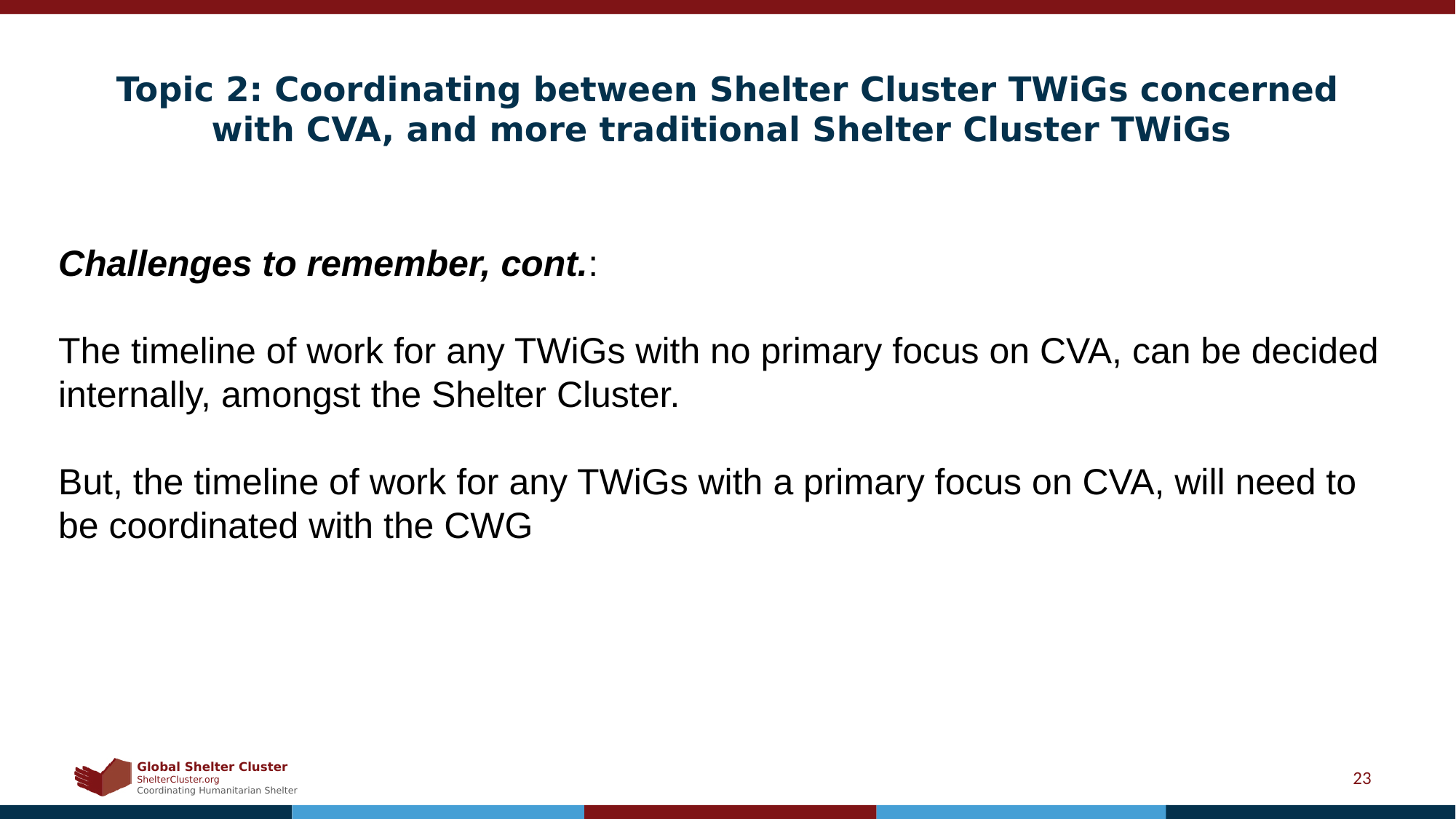

# Topic 2: Coordinating between Shelter Cluster TWiGs concerned with CVA, and more traditional Shelter Cluster TWiGs
Challenges to remember, cont.:

The timeline of work for any TWiGs with no primary focus on CVA, can be decided internally, amongst the Shelter Cluster.

But, the timeline of work for any TWiGs with a primary focus on CVA, will need to be coordinated with the CWG

23